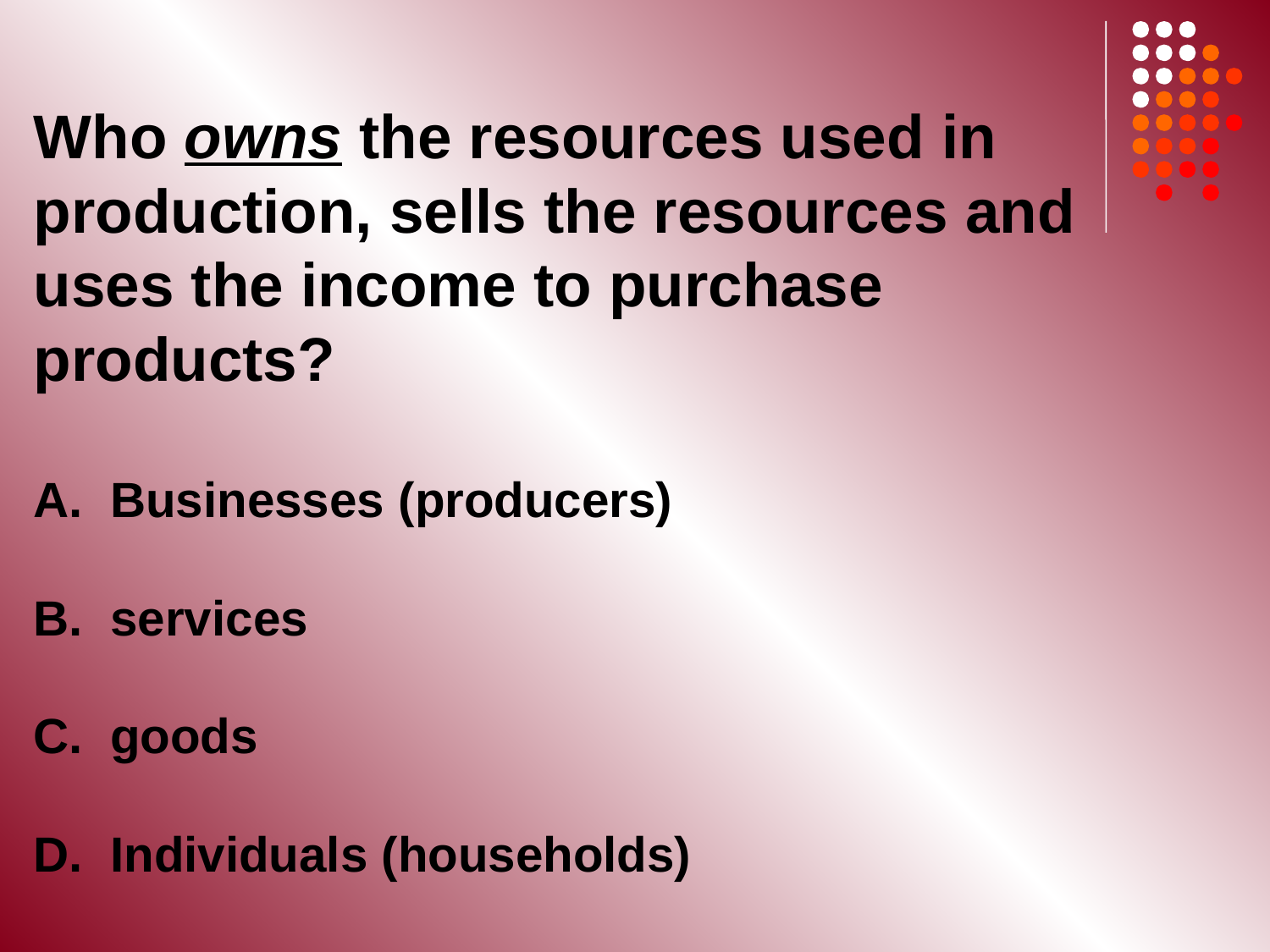

Who owns the resources used in production, sells the resources and uses the income to purchase products?
A.  Businesses (producers)
B.  services
C.  goods
D.  Individuals (households)